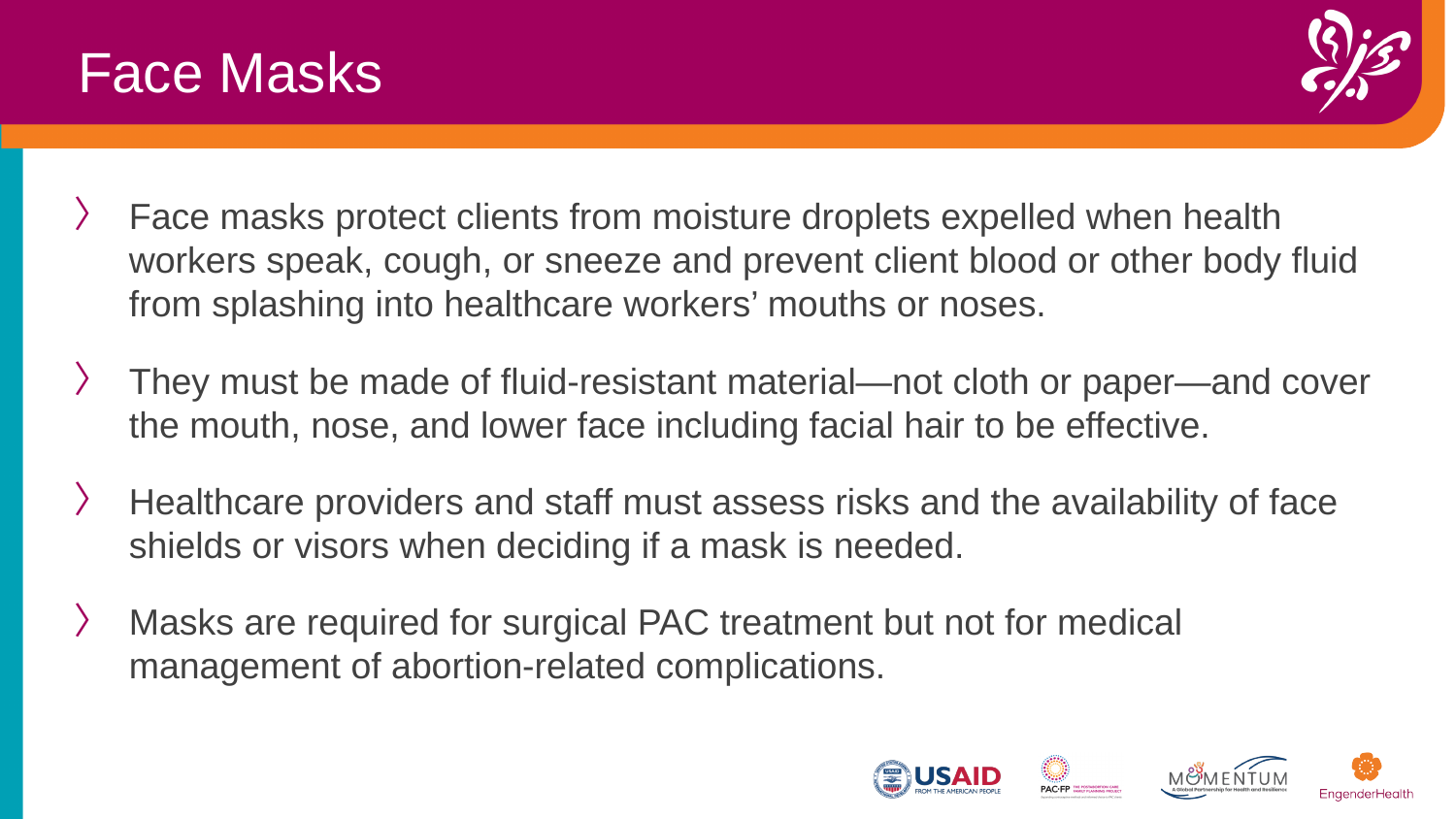

Face Masks
Face masks protect clients from moisture droplets expelled when health workers speak, cough, or sneeze and prevent client blood or other body fluid from splashing into healthcare workers’ mouths or noses.
They must be made of fluid-resistant material—not cloth or paper—and cover the mouth, nose, and lower face including facial hair to be effective.
Healthcare providers and staff must assess risks and the availability of face shields or visors when deciding if a mask is needed.
Masks are required for surgical PAC treatment but not for medical management of abortion-related complications.